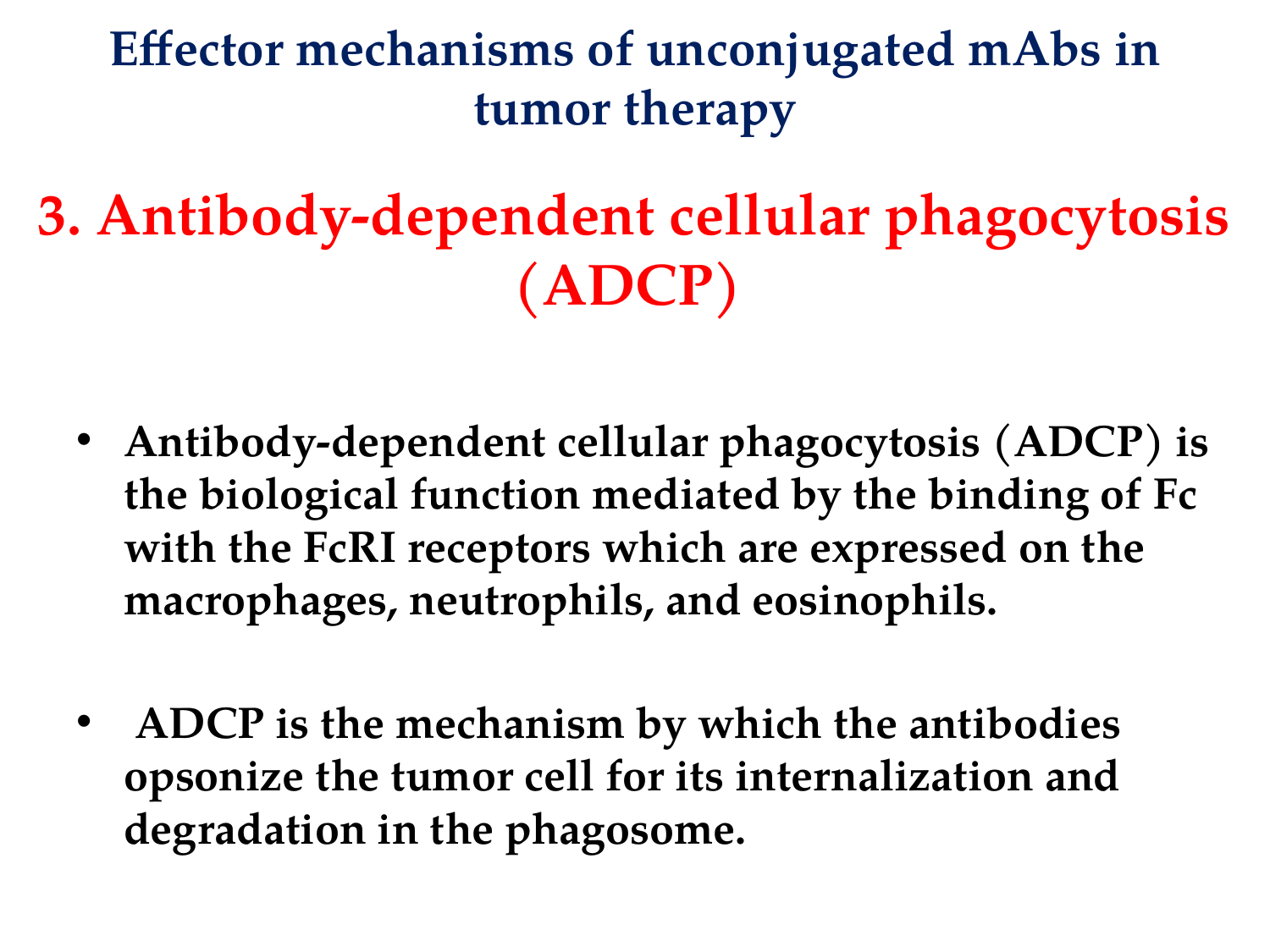

# Effector mechanisms of unconjugated mAbs in tumor therapy
3. Antibody-dependent cellular phagocytosis (ADCP)
Antibody-dependent cellular phagocytosis (ADCP) is the biological function mediated by the binding of Fc with the FcRI receptors which are expressed on the macrophages, neutrophils, and eosinophils.

 ADCP is the mechanism by which the antibodies opsonize the tumor cell for its internalization and degradation in the phagosome.